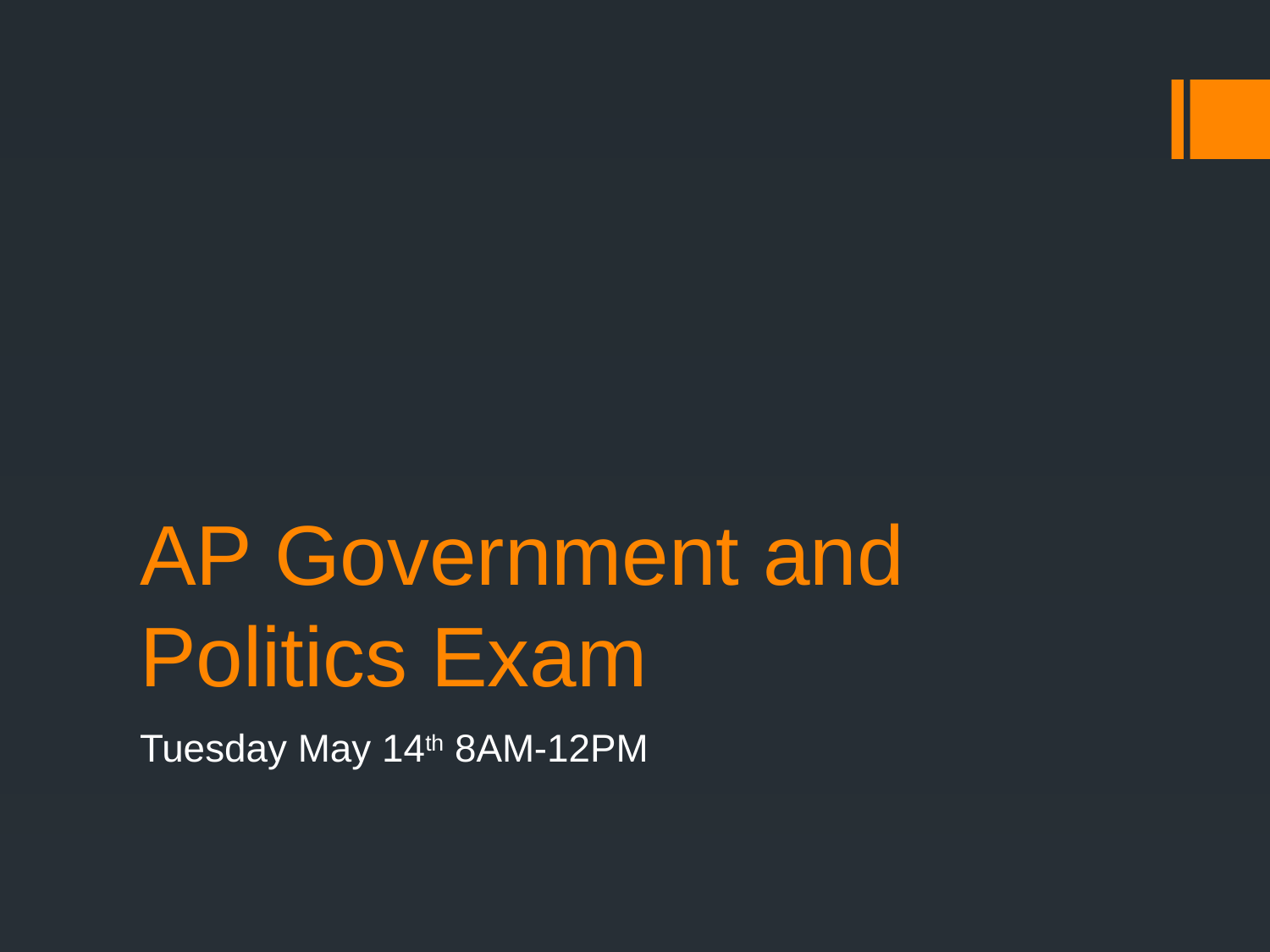

# AP Government and Politics Exam
Tuesday May 14th 8AM-12PM